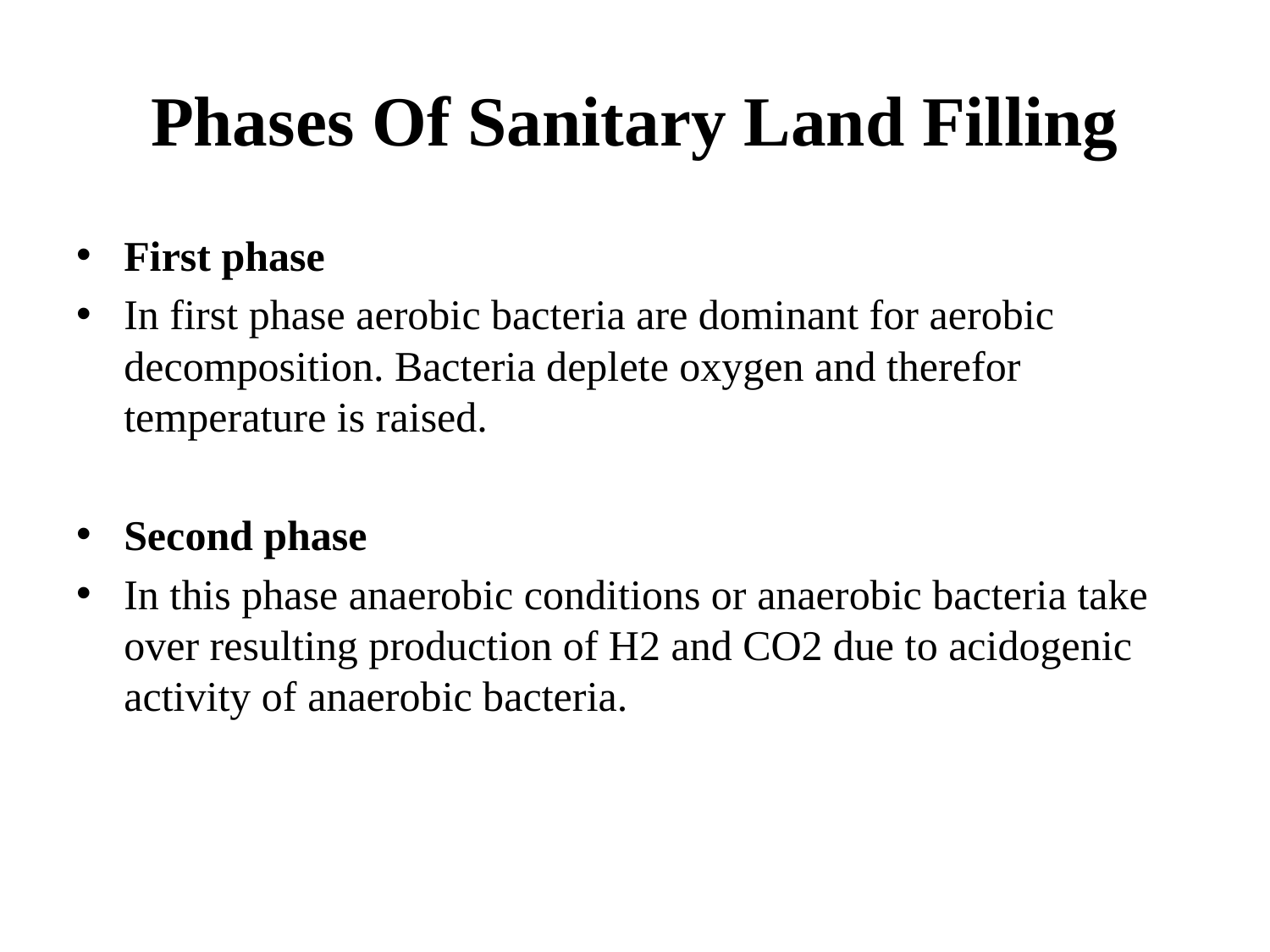

# Phases Of Sanitary Land Filling
First phase
In first phase aerobic bacteria are dominant for aerobic decomposition. Bacteria deplete oxygen and therefor temperature is raised.

Second phase
In this phase anaerobic conditions or anaerobic bacteria take over resulting production of H2 and CO2 due to acidogenic activity of anaerobic bacteria.